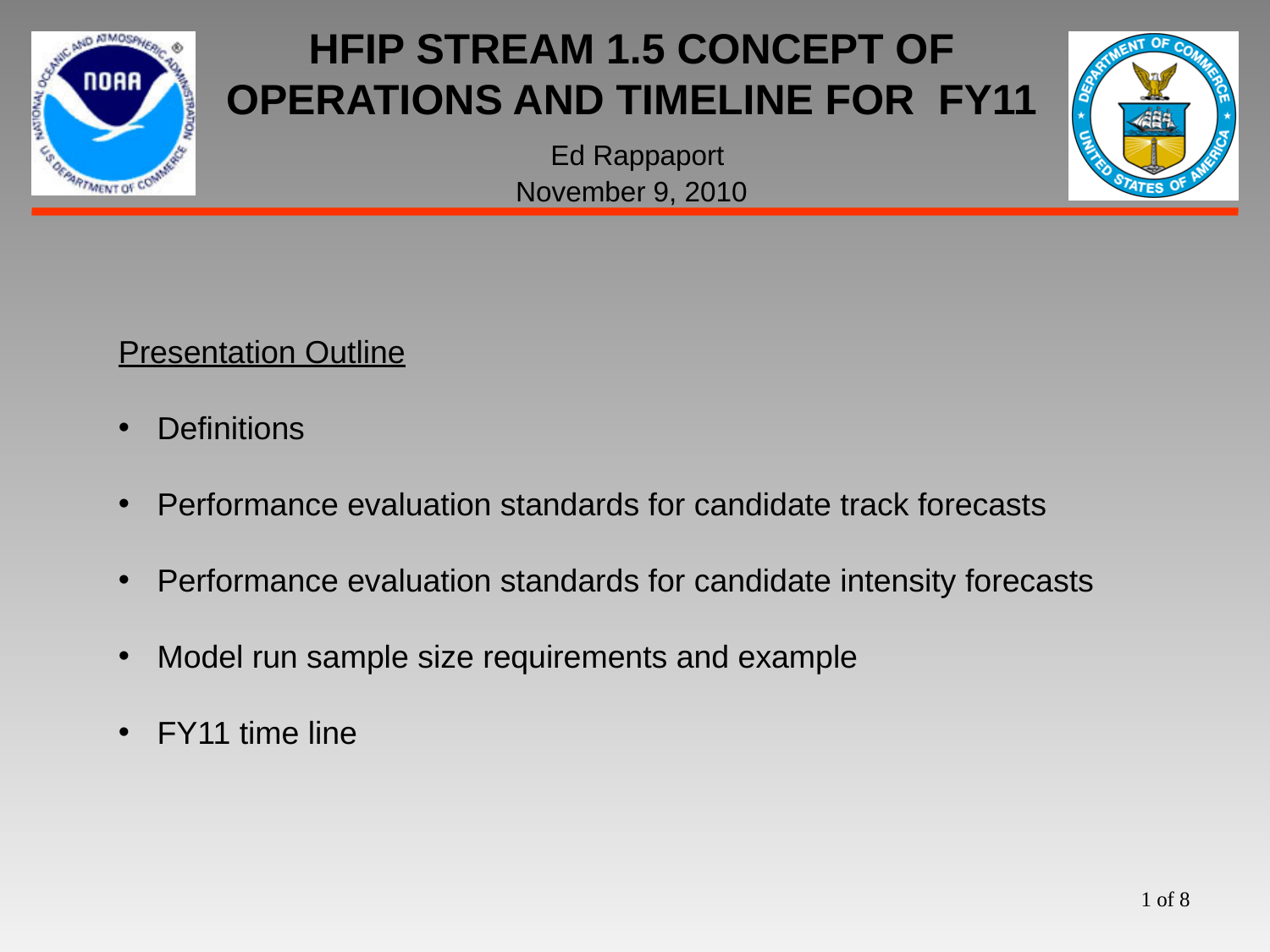

# HFIP STREAM 1.5 CONCEPT OF OPERATIONS AND TIMELINE FOR  FY11 Ed Rappaport November 9, 2010

Presentation Outline

 Definitions

 Performance evaluation standards for candidate track forecasts

 Performance evaluation standards for candidate intensity forecasts

 Model run sample size requirements and example

 FY11 time line
1 of 8